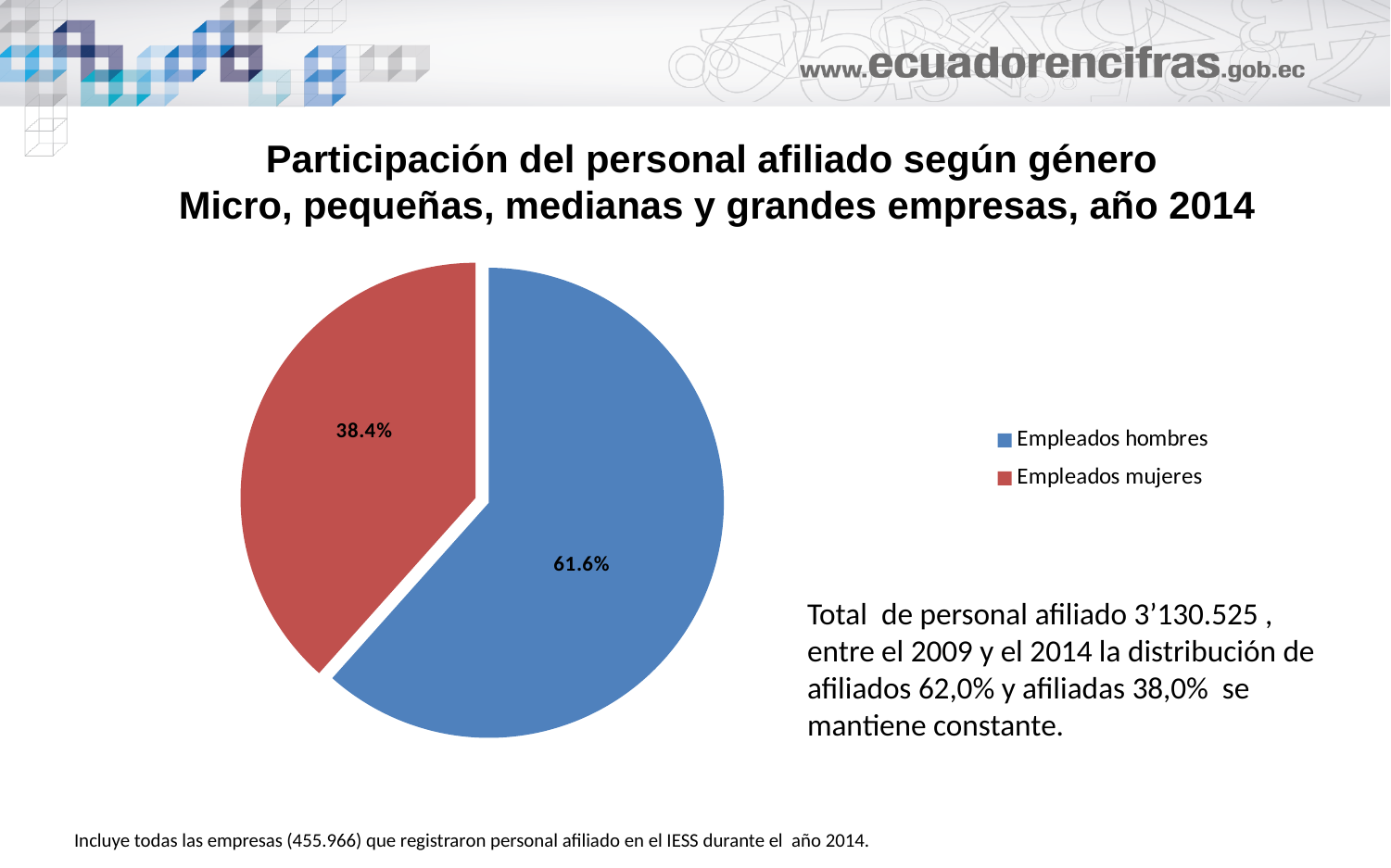

# Participación del personal afiliado según género Micro, pequeñas, medianas y grandes empresas, año 2014

### Chart

| Category |  |
|---|---|
| Empleados hombres | 0.6159471654115647 |
| Empleados mujeres | 0.38405283458843537 |
Total  de personal afiliado 3’130.525 , entre el 2009 y el 2014 la distribución de afiliados 62,0% y afiliadas 38,0%  se mantiene constante.
Incluye todas las empresas (455.966) que registraron personal afiliado en el IESS durante el  año 2014.